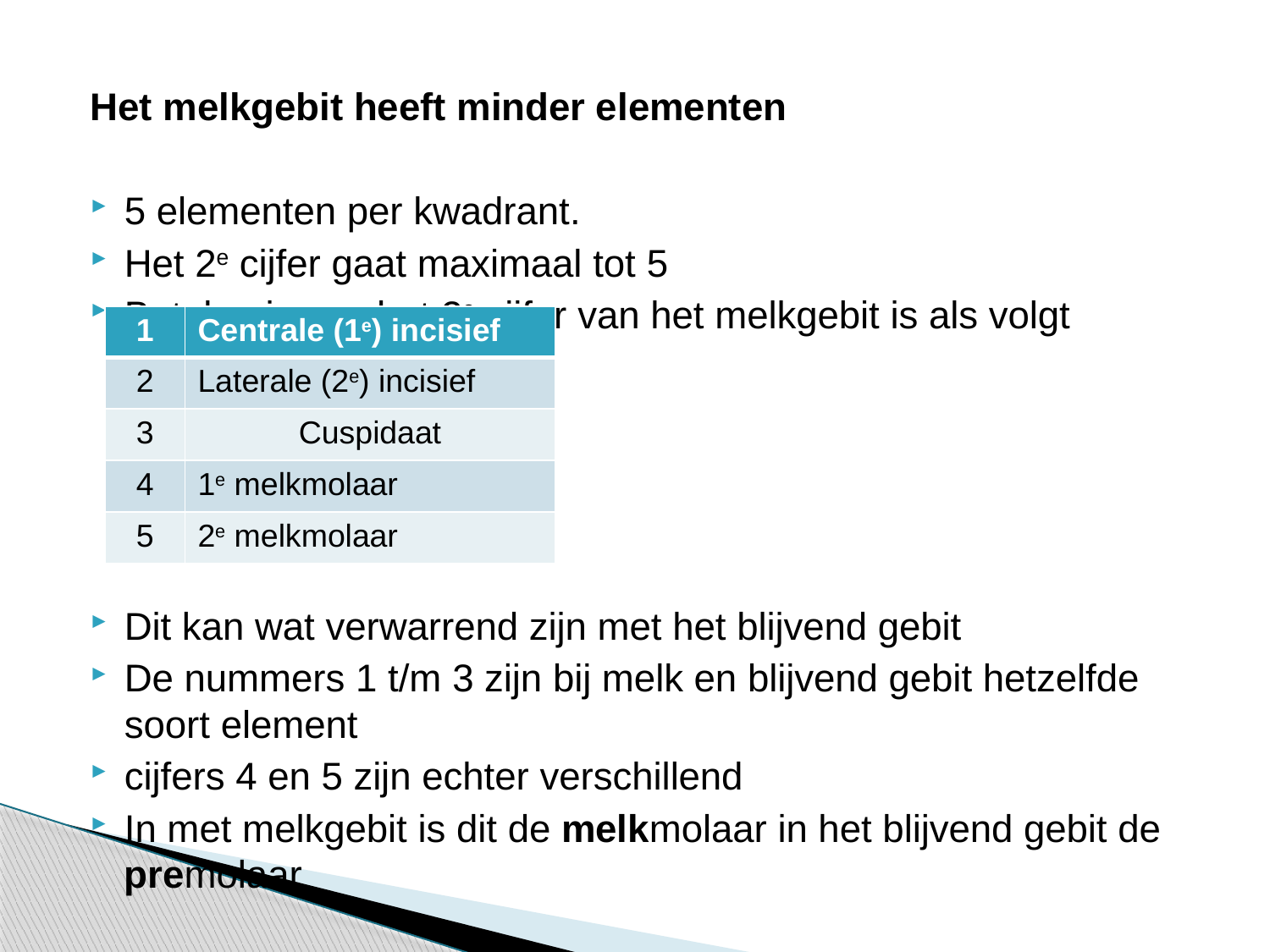

Het melkgebit heeft minder elementen

5 elementen per kwadrant.
Het 2e cijfer gaat maximaal tot 5
Betekenis van het 2e cijfer van het melkgebit is als volgt

Dit kan wat verwarrend zijn met het blijvend gebit
De nummers 1 t/m 3 zijn bij melk en blijvend gebit hetzelfde soort element
cijfers 4 en 5 zijn echter verschillend
In met melkgebit is dit de melkmolaar in het blijvend gebit de premolaar
| 1 | Centrale (1e) incisief |
| --- | --- |
| 2 | Laterale (2e) incisief |
| 3 | Cuspidaat |
| 4 | 1e melkmolaar |
| 5 | 2e melkmolaar |